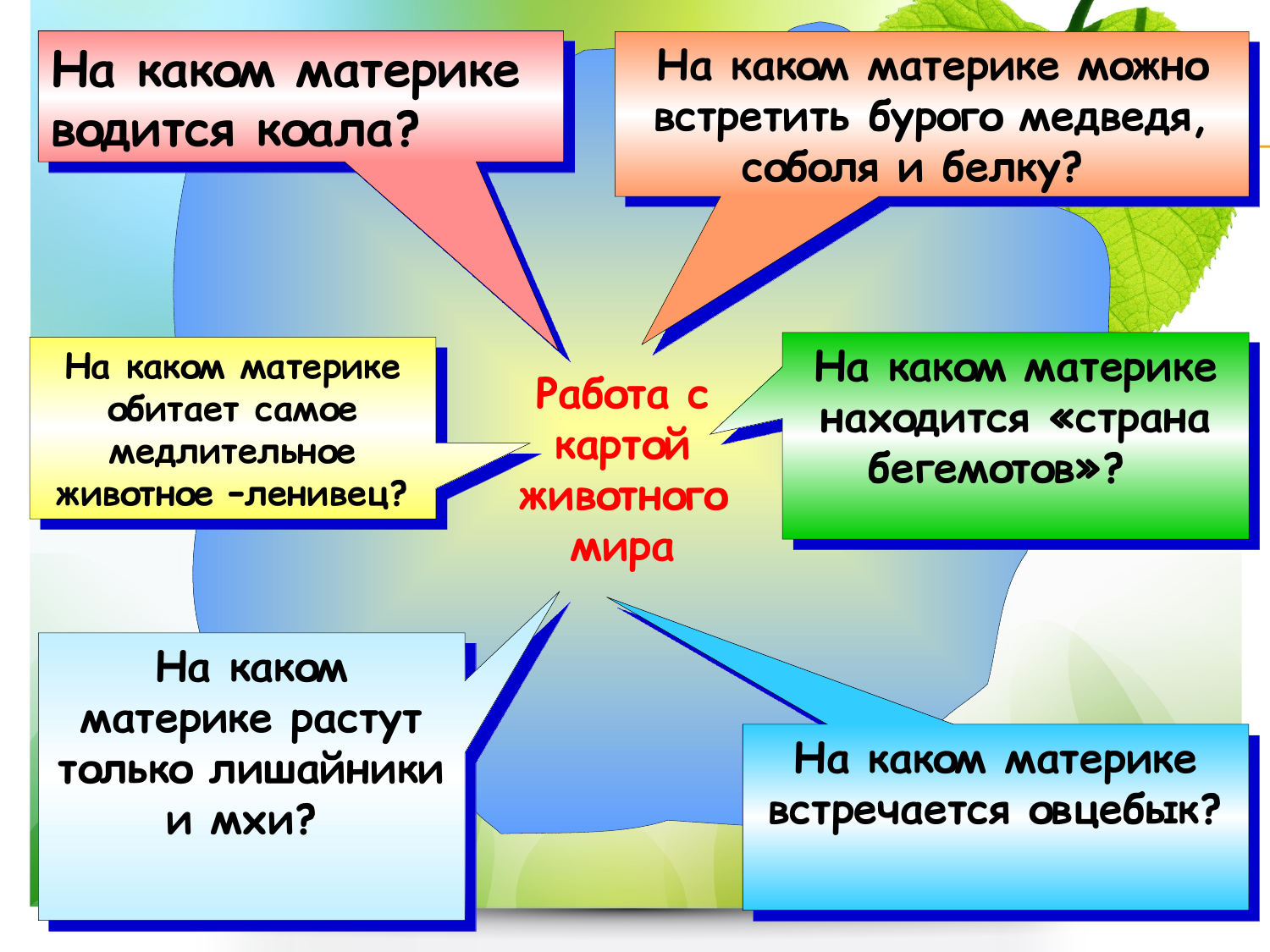

Работа с картой животного мира
На каком материке водится коала?
На каком материке можно встретить бурого медведя, соболя и белку?
На каком материке находится «страна бегемотов»?

На каком материке обитает самое медлительное животное –ленивец?
На каком материке растут только лишайники и мхи?

На каком материке встречается овцебык?